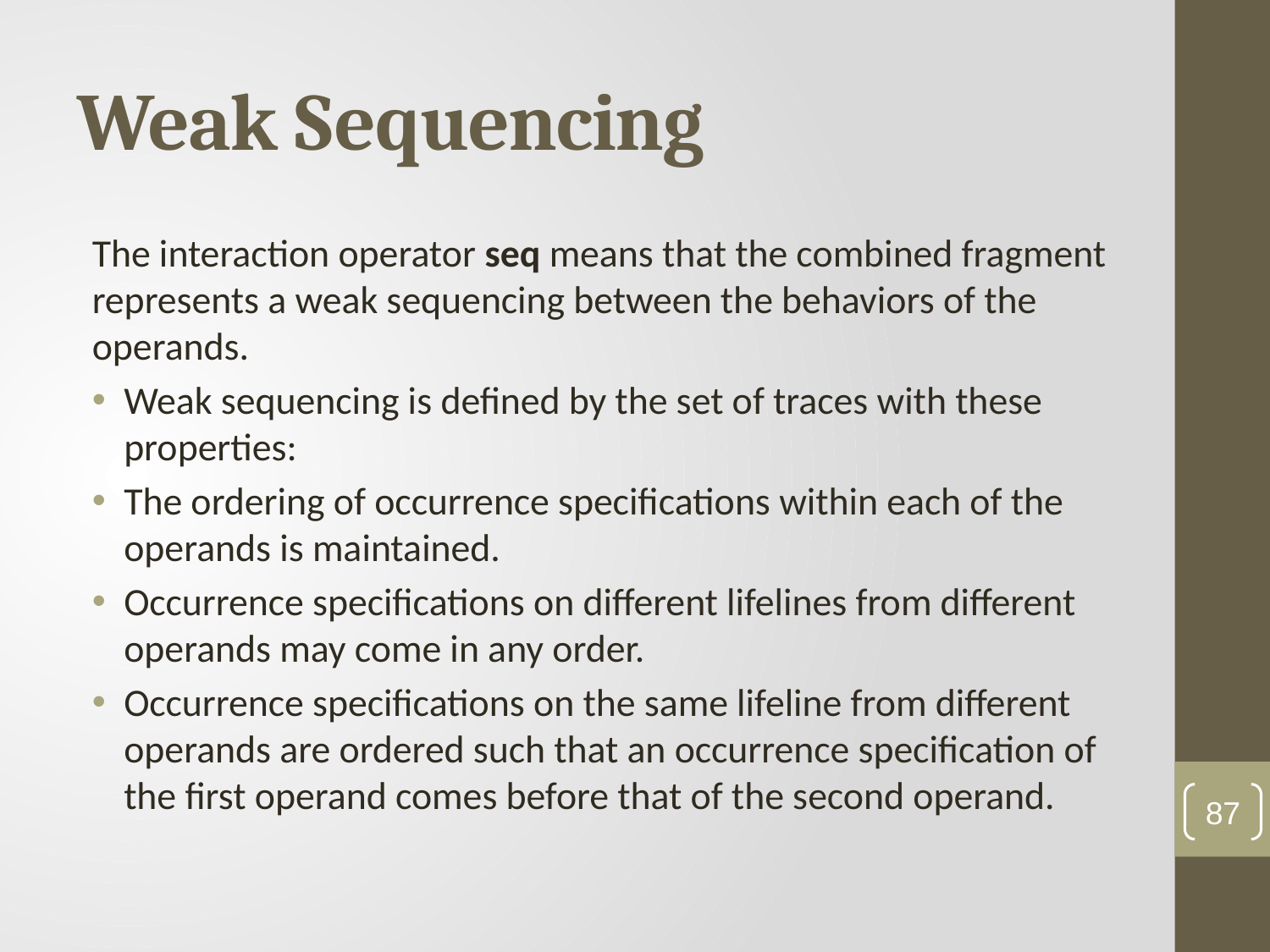

# Weak Sequencing
The interaction operator seq means that the combined fragment represents a weak sequencing between the behaviors of the operands.
Weak sequencing is defined by the set of traces with these properties:
The ordering of occurrence specifications within each of the operands is maintained.
Occurrence specifications on different lifelines from different operands may come in any order.
Occurrence specifications on the same lifeline from different operands are ordered such that an occurrence specification of the first operand comes before that of the second operand.

87